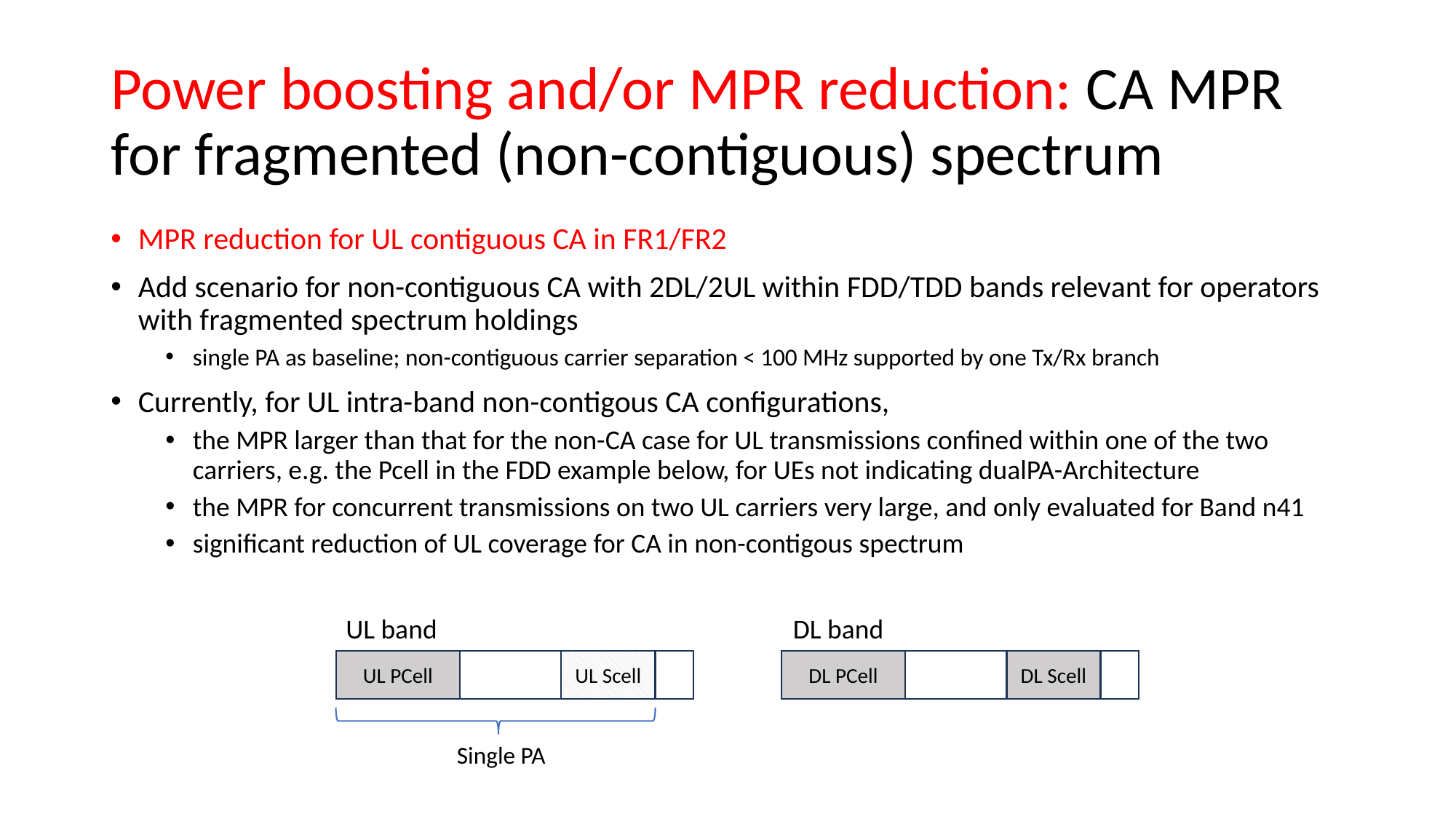

# Power boosting and/or MPR reduction: CA MPR for fragmented (non-contiguous) spectrum
MPR reduction for UL contiguous CA in FR1/FR2
Add scenario for non-contiguous CA with 2DL/2UL within FDD/TDD bands relevant for operators with fragmented spectrum holdings
single PA as baseline; non-contiguous carrier separation < 100 MHz supported by one Tx/Rx branch
Currently, for UL intra-band non-contigous CA configurations,
the MPR larger than that for the non-CA case for UL transmissions confined within one of the two carriers, e.g. the Pcell in the FDD example below, for UEs not indicating dualPA-Architecture
the MPR for concurrent transmissions on two UL carriers very large, and only evaluated for Band n41
significant reduction of UL coverage for CA in non-contigous spectrum

UL band
DL band
UL Scell

DL PCell
DL Scell

UL PCell
Single PA